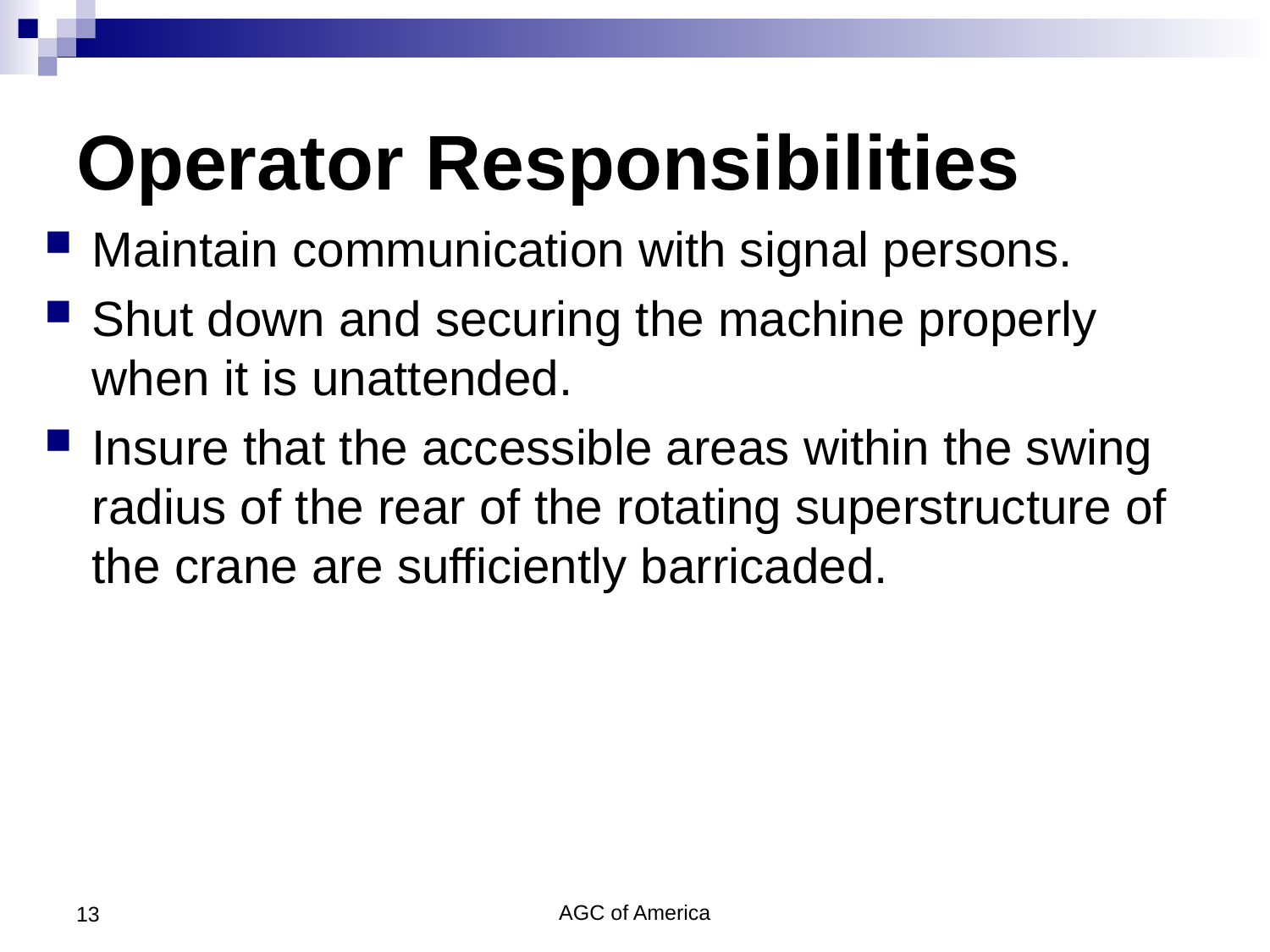

# Operator Responsibilities
Maintain communication with signal persons.
Shut down and securing the machine properly when it is unattended.
Insure that the accessible areas within the swing radius of the rear of the rotating superstructure of the crane are sufficiently barricaded.

13
AGC of America